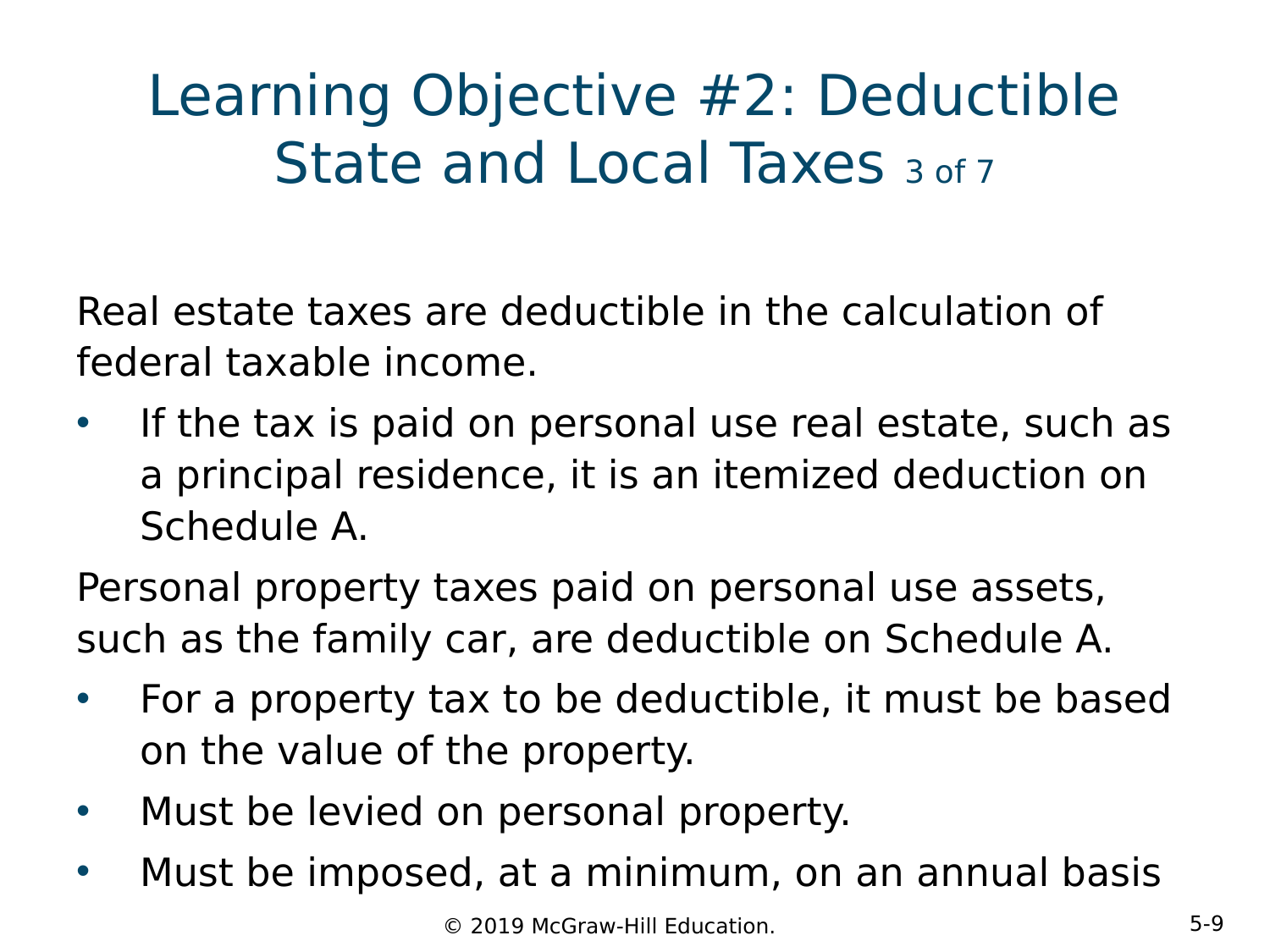

# Learning Objective #2: Deductible State and Local Taxes 3 of 7
Real estate taxes are deductible in the calculation of federal taxable income.
If the tax is paid on personal use real estate, such as a principal residence, it is an itemized deduction on Schedule A.
Personal property taxes paid on personal use assets, such as the family car, are deductible on Schedule A.
For a property tax to be deductible, it must be based on the value of the property.
Must be levied on personal property.
Must be imposed, at a minimum, on an annual basis